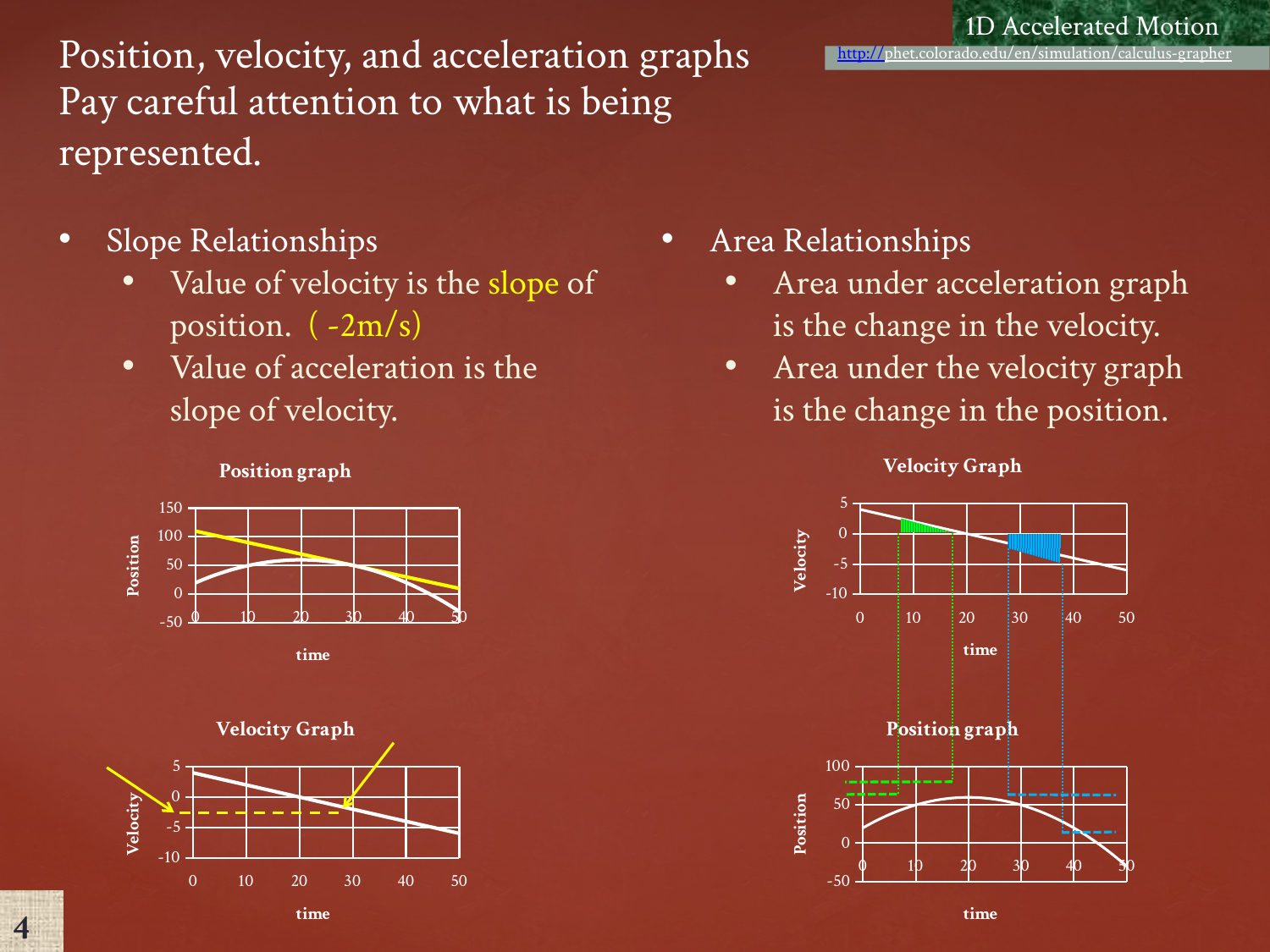

1D Accelerated Motion
Position, velocity, and acceleration graphs
http://phet.colorado.edu/en/simulation/calculus-grapher
Pay careful attention to what is being represented.
Slope Relationships
Value of velocity is the slope of position.  ( -2m/s)
Value of acceleration is the slope of velocity.

### Chart: Position graph

| Category | Position | tangent at 40 |
|---|---|---|

### Chart: Velocity Graph

| Category | velocity | Column1 |
|---|---|---|
Area Relationships
Area under acceleration graph is the change in the velocity.
Area under the velocity graph is the change in the position.

### Chart: Velocity Graph

| Category | velocity | Column1 |
|---|---|---|

### Chart: Position graph

| Category | Position |
|---|---|
4